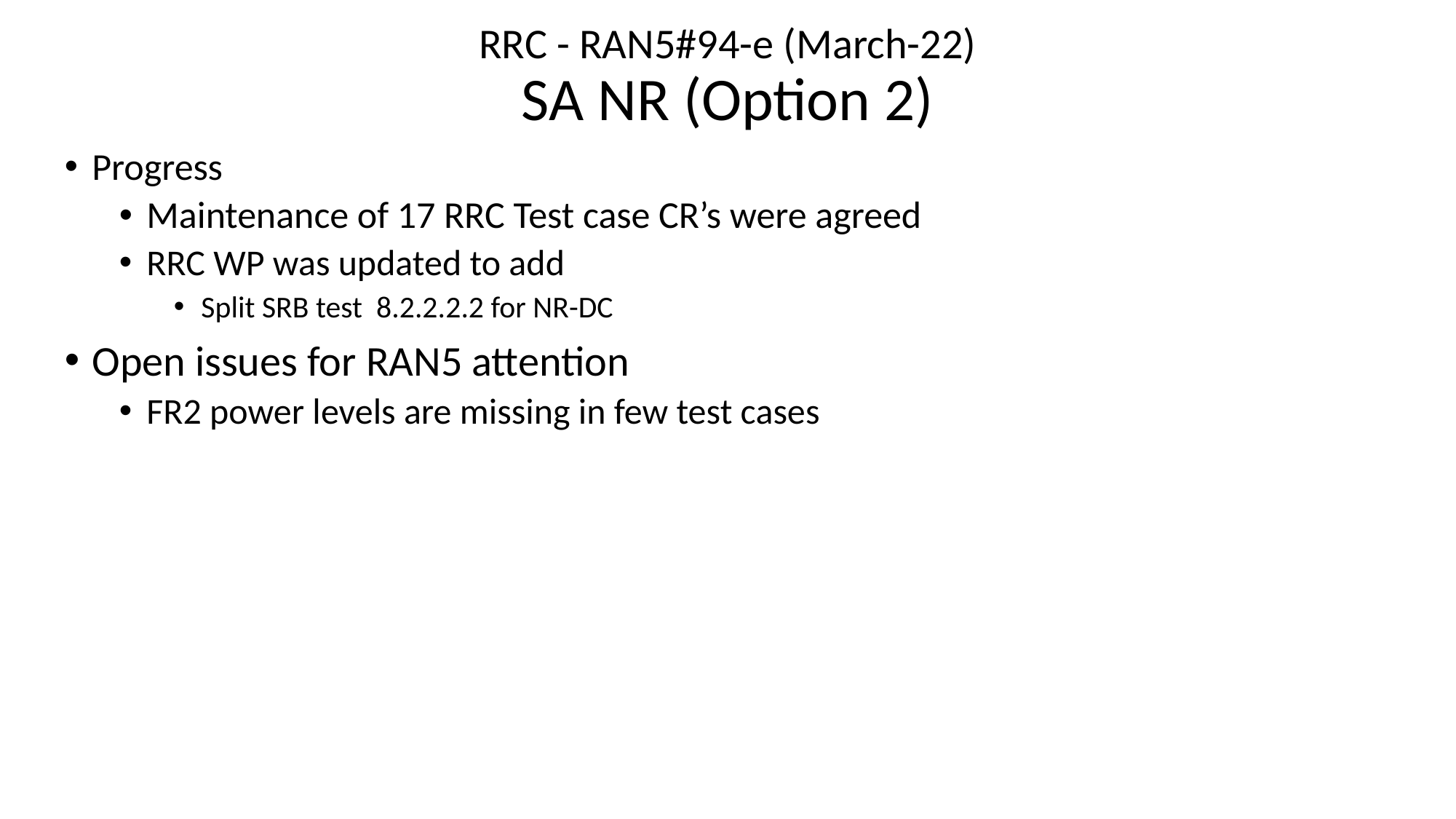

# RRC - RAN5#94-e (March-22) SA NR (Option 2)
Progress
Maintenance of 17 RRC Test case CR’s were agreed
RRC WP was updated to add
Split SRB test  8.2.2.2.2 for NR-DC
Open issues for RAN5 attention
FR2 power levels are missing in few test cases